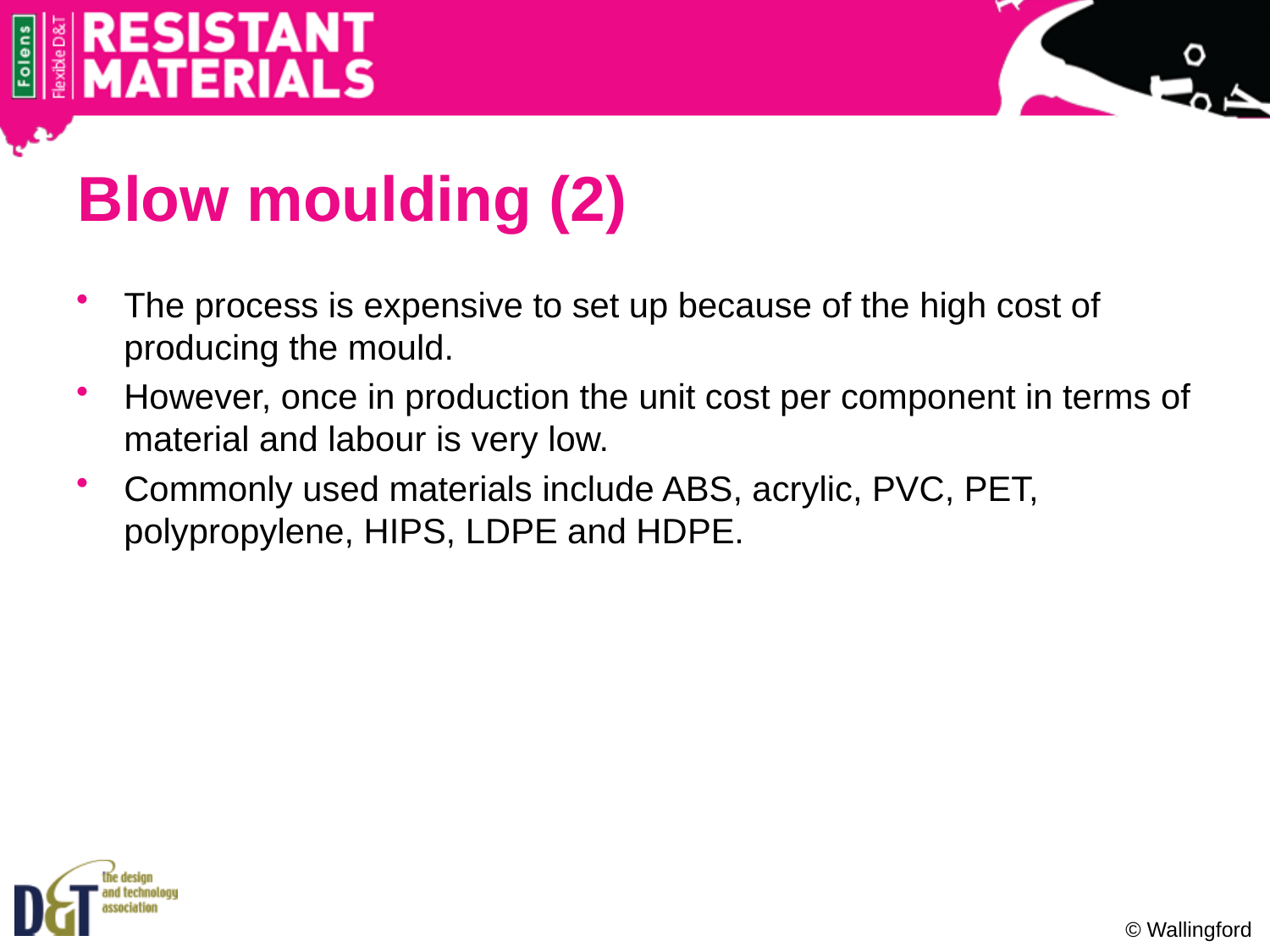

# Blow moulding (2)
The process is expensive to set up because of the high cost of producing the mould.
However, once in production the unit cost per component in terms of material and labour is very low.
Commonly used materials include ABS, acrylic, PVC, PET, polypropylene, HIPS, LDPE and HDPE.

© Wallingford